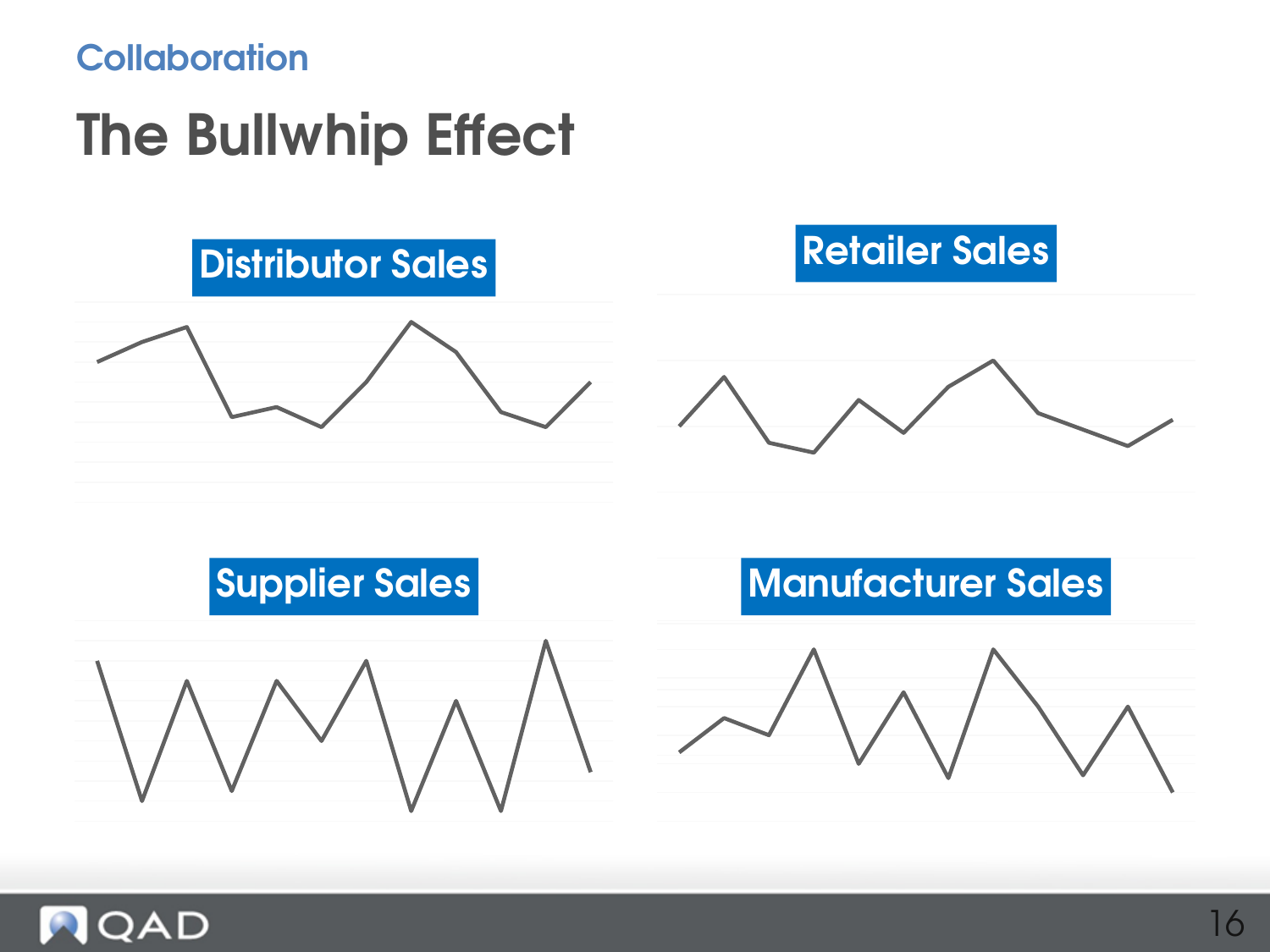

Collaboration
# The Bullwhip Effect

### Chart: Retailer Sales

| Category | Retailer |
|---|---|
| 120 | 120.0 |
| 135 | 135.0 |
| 115 | 115.0 |
| 112 | 112.0 |
| 128 | 128.0 |
| 118 | 118.0 |
| 132 | 132.0 |
| 140 | 140.0 |
| 124 | 124.0 |
| 119 | 119.0 |
| 114 | 114.0 |
| 122 | 122.0 |

### Chart: Distributor Sales

| Category | Customer |
|---|---|
| 140 | 140.0 |
| 160 | 160.0 |
| 175 | 175.0 |
| 85 | 85.0 |
| 95 | 95.0 |
| 75 | 75.0 |
| 120 | 120.0 |
| 180 | 180.0 |
| 150 | 150.0 |
| 90 | 90.0 |
| 75 | 75.0 |
| 120 | 120.0 |

### Chart: Supplier Sales

| Category | Customer |
|---|---|
| 400 | 400.0 |
| 50 | 50.0 |
| 350 | 350.0 |
| 75 | 75.0 |
| 350 | 350.0 |
| 200 | 200.0 |
| 400 | 400.0 |
| 25 | 25.0 |
| 300 | 300.0 |
| 25 | 25.0 |
| 450 | 450.0 |
| 122 | 122.0 |

### Chart: Manufacturer Sales

| Category | Manufacturer |
|---|---|
| 120 | 120.0 |
| 180 | 180.0 |
| 150 | 150.0 |
| 300 | 300.0 |
| 100 | 100.0 |
| 225 | 225.0 |
| 75 | 75.0 |
| 300 | 300.0 |
| 200 | 200.0 |
| 80 | 80.0 |
| 200 | 200.0 |
| 50 | 50.0 |
16